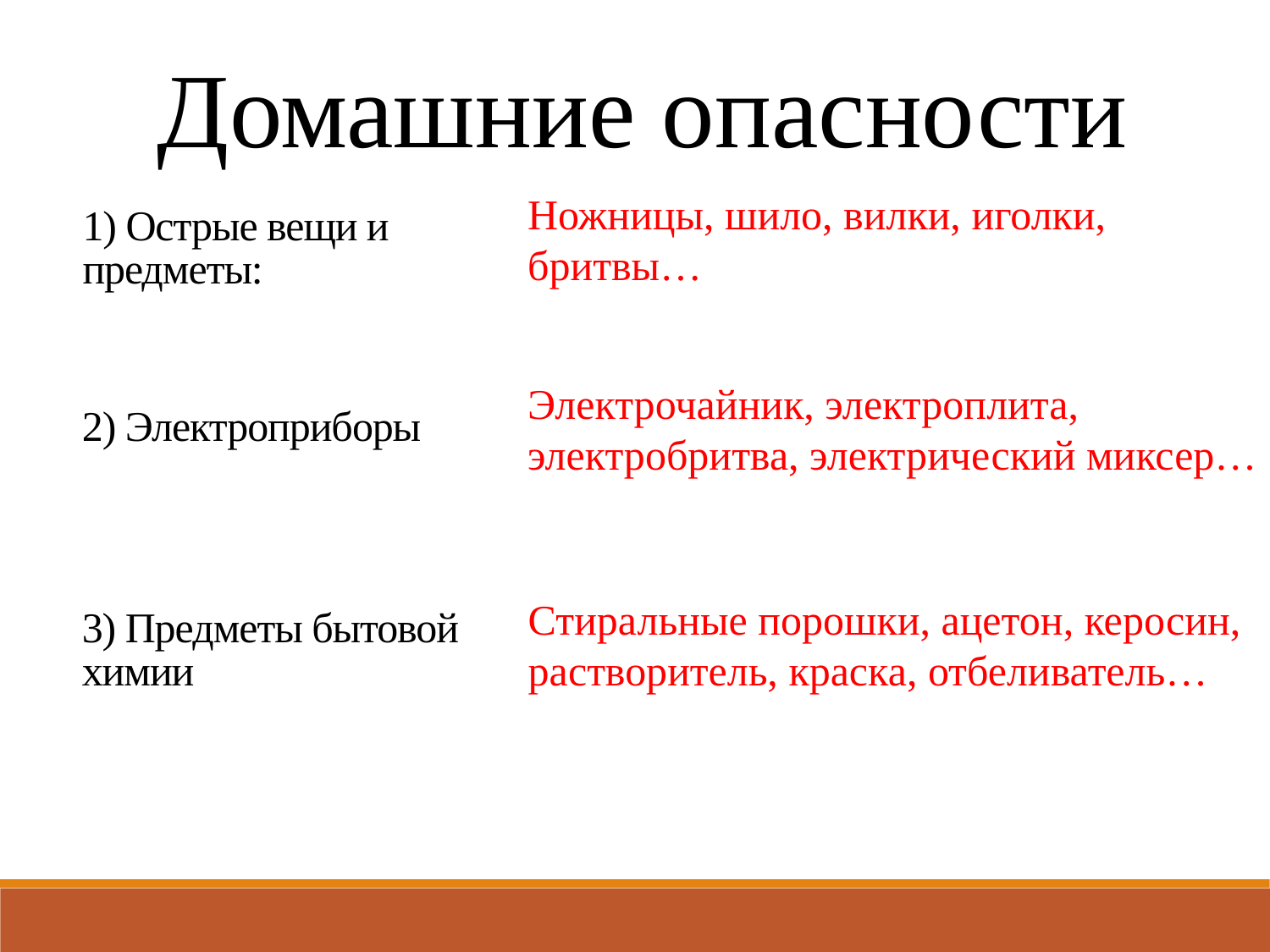

Домашние опасности
Ножницы, шило, вилки, иголки, бритвы…
1) Острые вещи и предметы:
Электрочайник, электроплита, электробритва, электрический миксер…
2) Электроприборы
Стиральные порошки, ацетон, керосин, растворитель, краска, отбеливатель…
3) Предметы бытовой химии